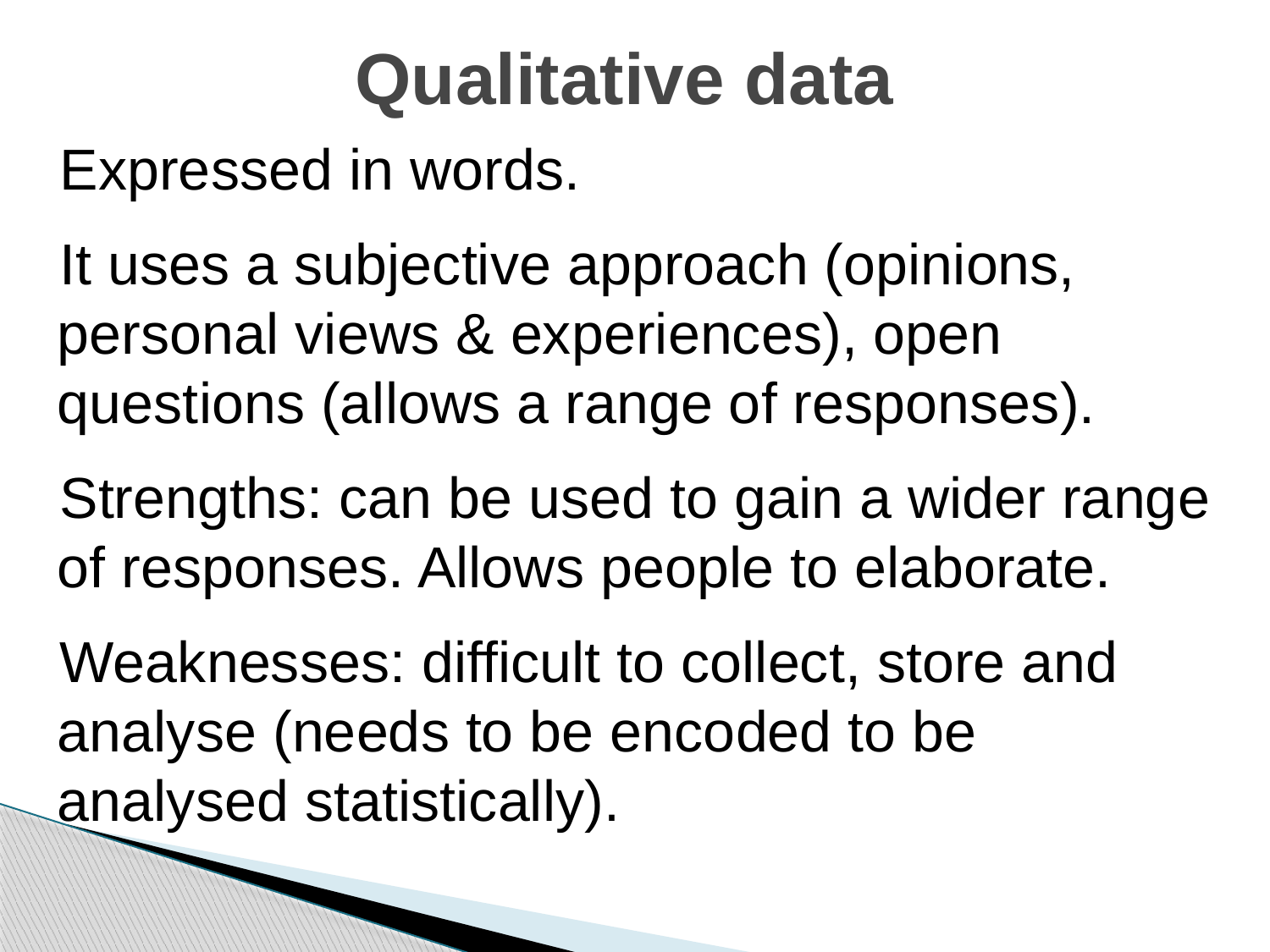

# Qualitative data
Expressed in words.
It uses a subjective approach (opinions, personal views & experiences), open questions (allows a range of responses).
Strengths: can be used to gain a wider range of responses. Allows people to elaborate.
Weaknesses: difficult to collect, store and analyse (needs to be encoded to be analysed statistically).